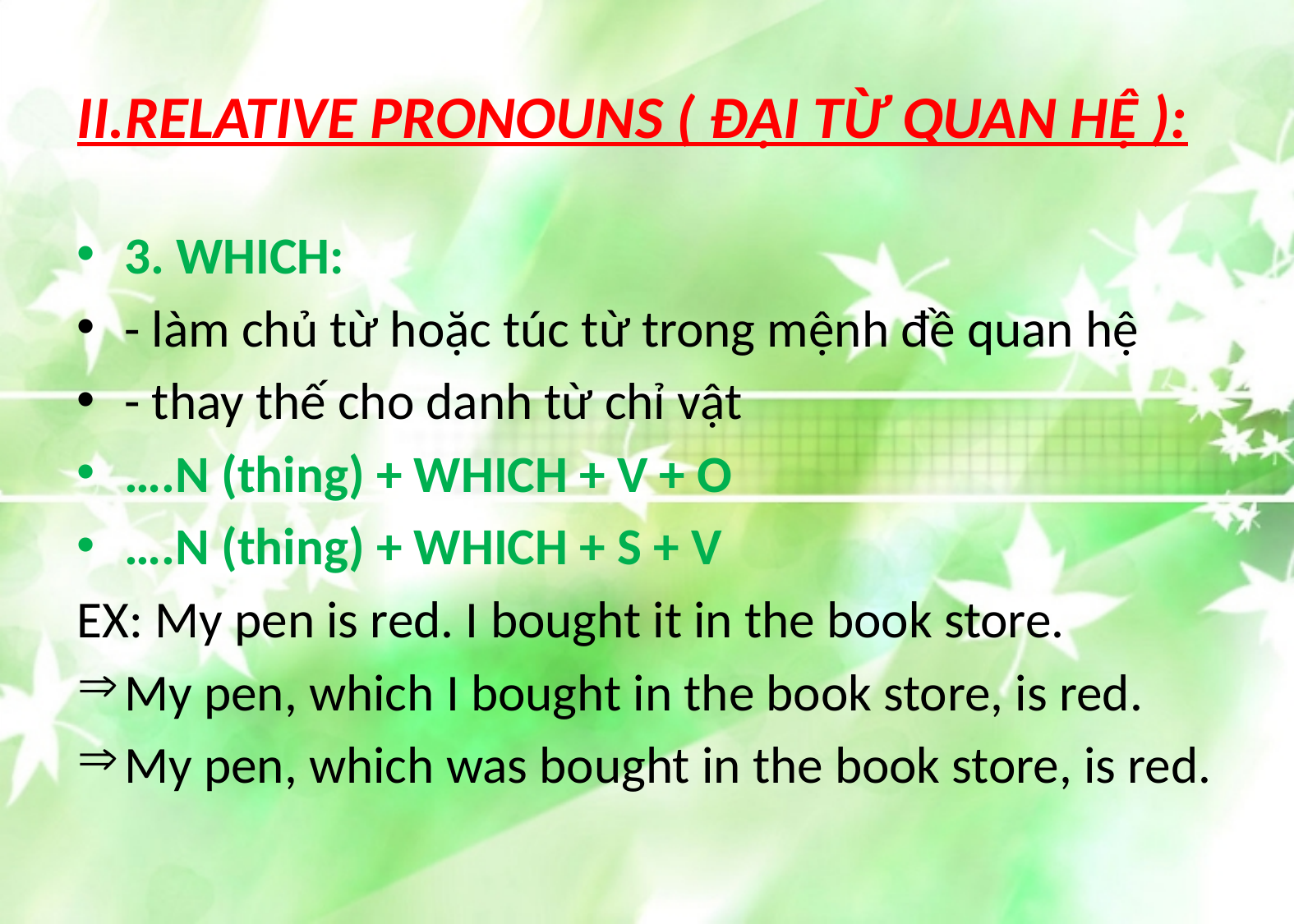

# II.RELATIVE PRONOUNS ( ĐẠI TỪ QUAN HỆ ):
3. WHICH:
- làm chủ từ hoặc túc từ trong mệnh đề quan hệ
- thay thế cho danh từ chỉ vật
….N (thing) + WHICH + V + O
….N (thing) + WHICH + S + V
EX: My pen is red. I bought it in the book store.
My pen, which I bought in the book store, is red.
My pen, which was bought in the book store, is red.